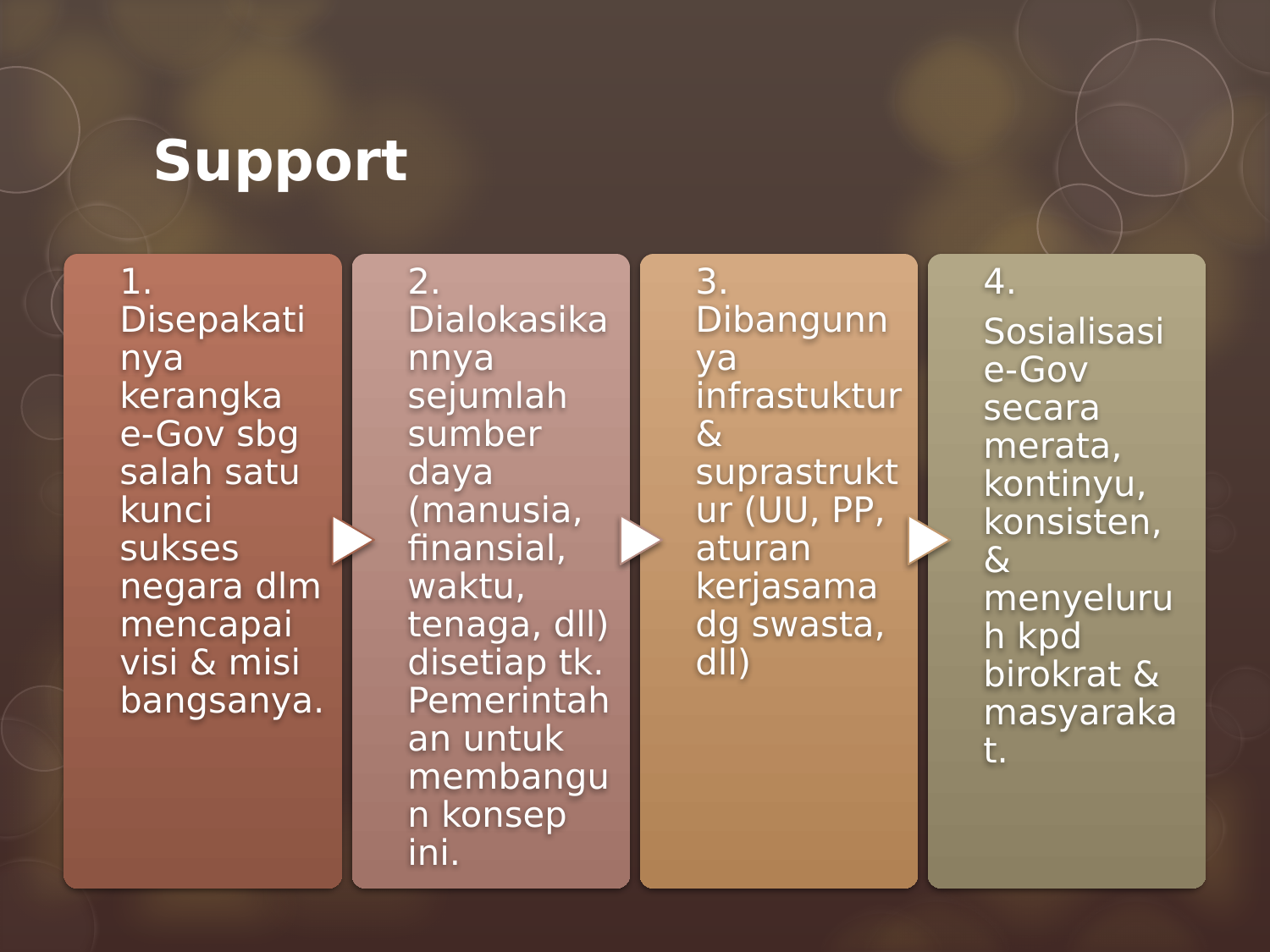

# Support

1. Disepakatinya kerangka e-Gov sbg salah satu kunci sukses negara dlm mencapai visi & misi bangsanya.

2. Dialokasikannya sejumlah sumber daya (manusia, finansial, waktu, tenaga, dll) disetiap tk. Pemerintahan untuk membangun konsep ini.

3. Dibangunnya infrastuktur & suprastruktur (UU, PP, aturan kerjasama dg swasta, dll)

4.
Sosialisasi e-Gov secara merata, kontinyu, konsisten, & menyeluruh kpd birokrat & masyarakat.